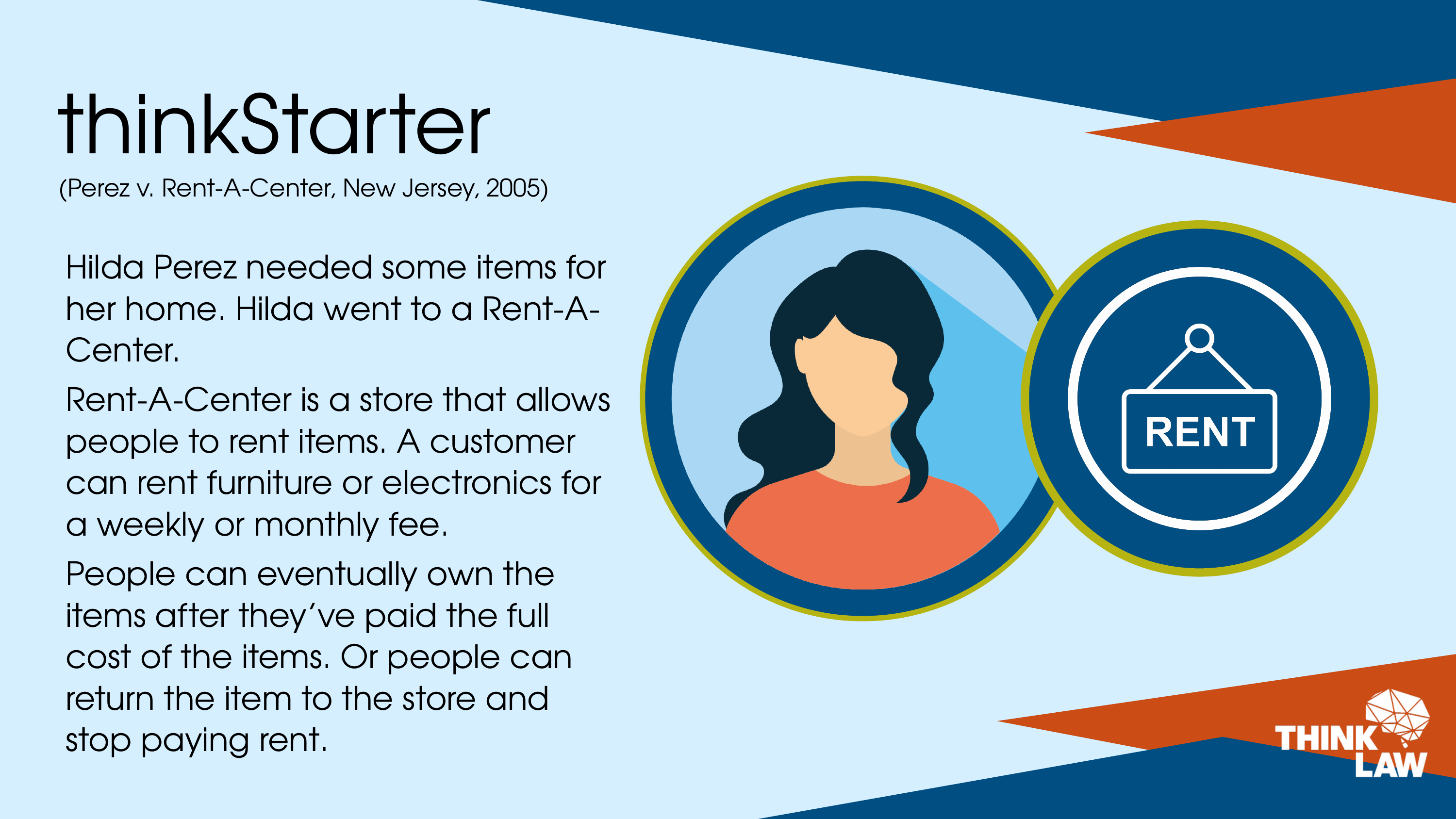

thinkStarter
(Perez v. Rent-A-Center, New Jersey, 2005)

Hilda Perez needed some items for her home. Hilda went to a Rent-A-Center.
Rent-A-Center is a store that allows people to rent items. A customer can rent furniture or electronics for a weekly or monthly fee.
People can eventually own the items after they’ve paid the full cost of the items. Or people can return the item to the store and stop paying rent.